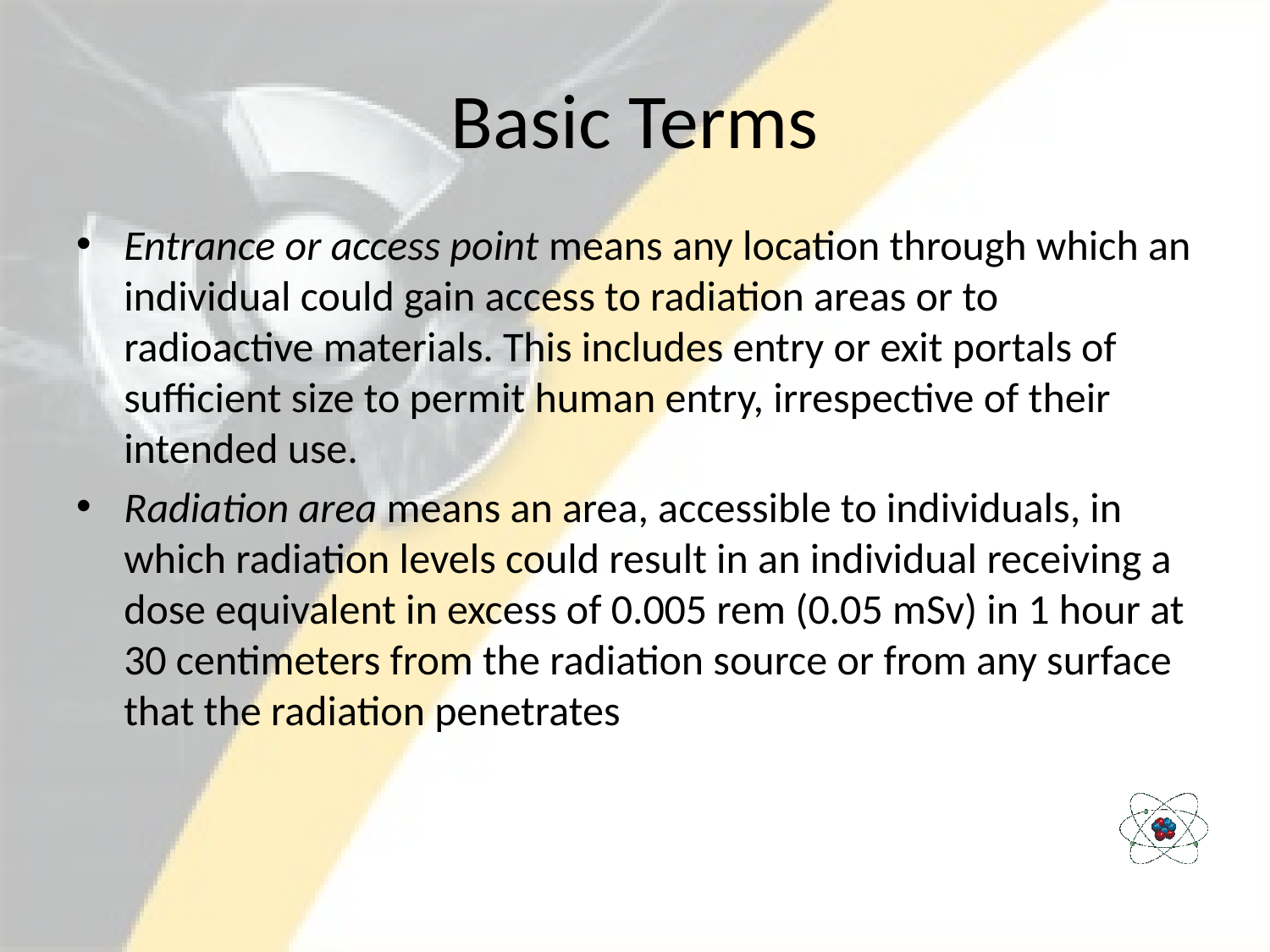

# Basic Terms
Entrance or access point means any location through which an individual could gain access to radiation areas or to radioactive materials. This includes entry or exit portals of sufficient size to permit human entry, irrespective of their intended use.
Radiation area means an area, accessible to individuals, in which radiation levels could result in an individual receiving a dose equivalent in excess of 0.005 rem (0.05 mSv) in 1 hour at 30 centimeters from the radiation source or from any surface that the radiation penetrates